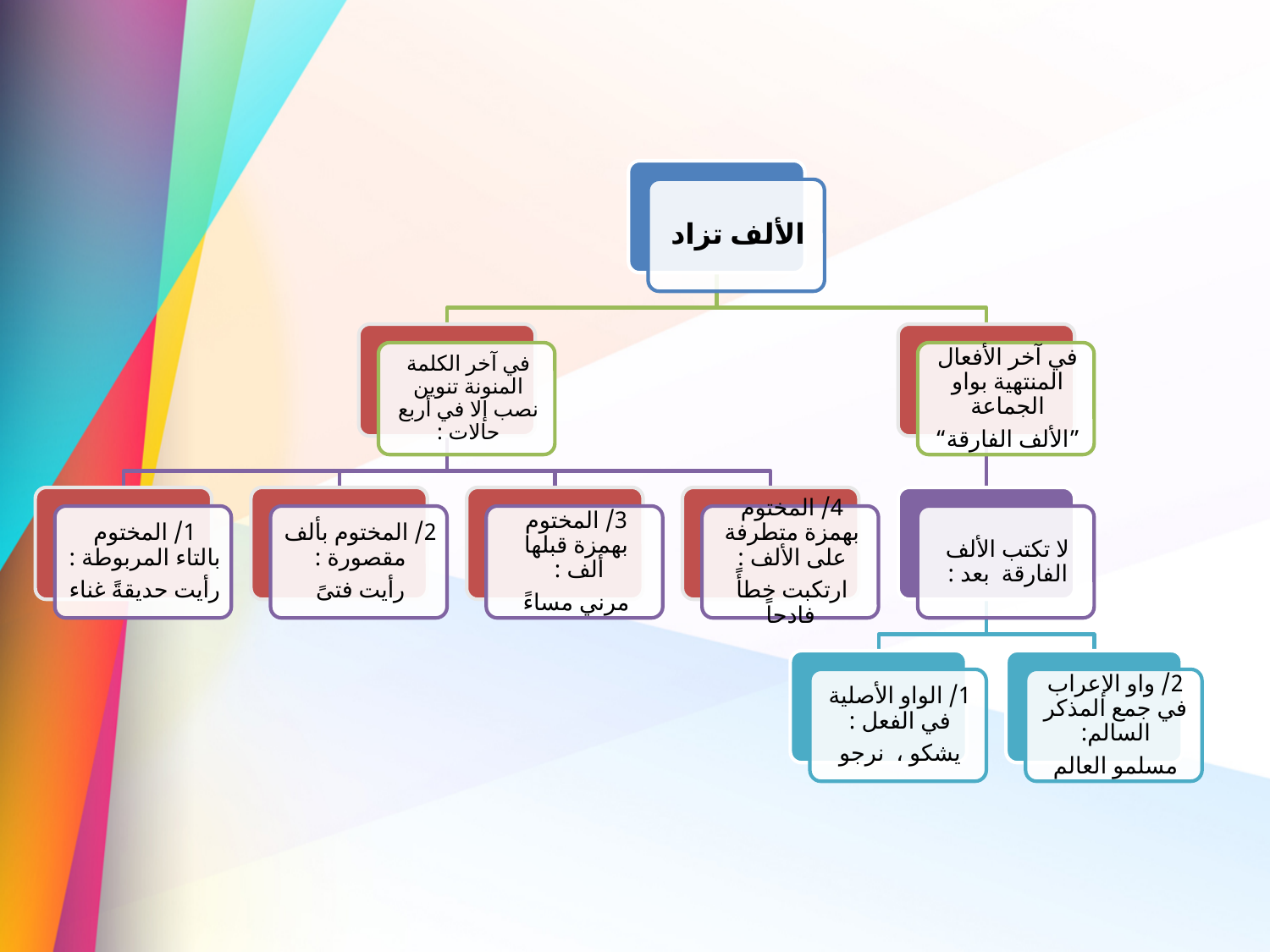

الألف تزاد
في آخر الكلمة المنونة تنوين نصب إلا في أربع حالات :
1/ المختوم بالتاء المربوطة :
رأيت حديقةً غناء
2/ المختوم بألف مقصورة :
رأيت فتىً
3/ المختوم بهمزة قبلها ألف :
مرني مساءً
4/ المختوم بهمزة متطرفة على الألف :
ارتكبت خطأً فادحاً
في آخر الأفعال المنتهية بواو الجماعة
”الألف الفارقة“
لا تكتب الألف الفارقة  بعد :
1/ الواو الأصلية في الفعل :
يشكو ،  نرجو
2/ واو الإعراب في جمع المذكر السالم:
مسلمو العالم